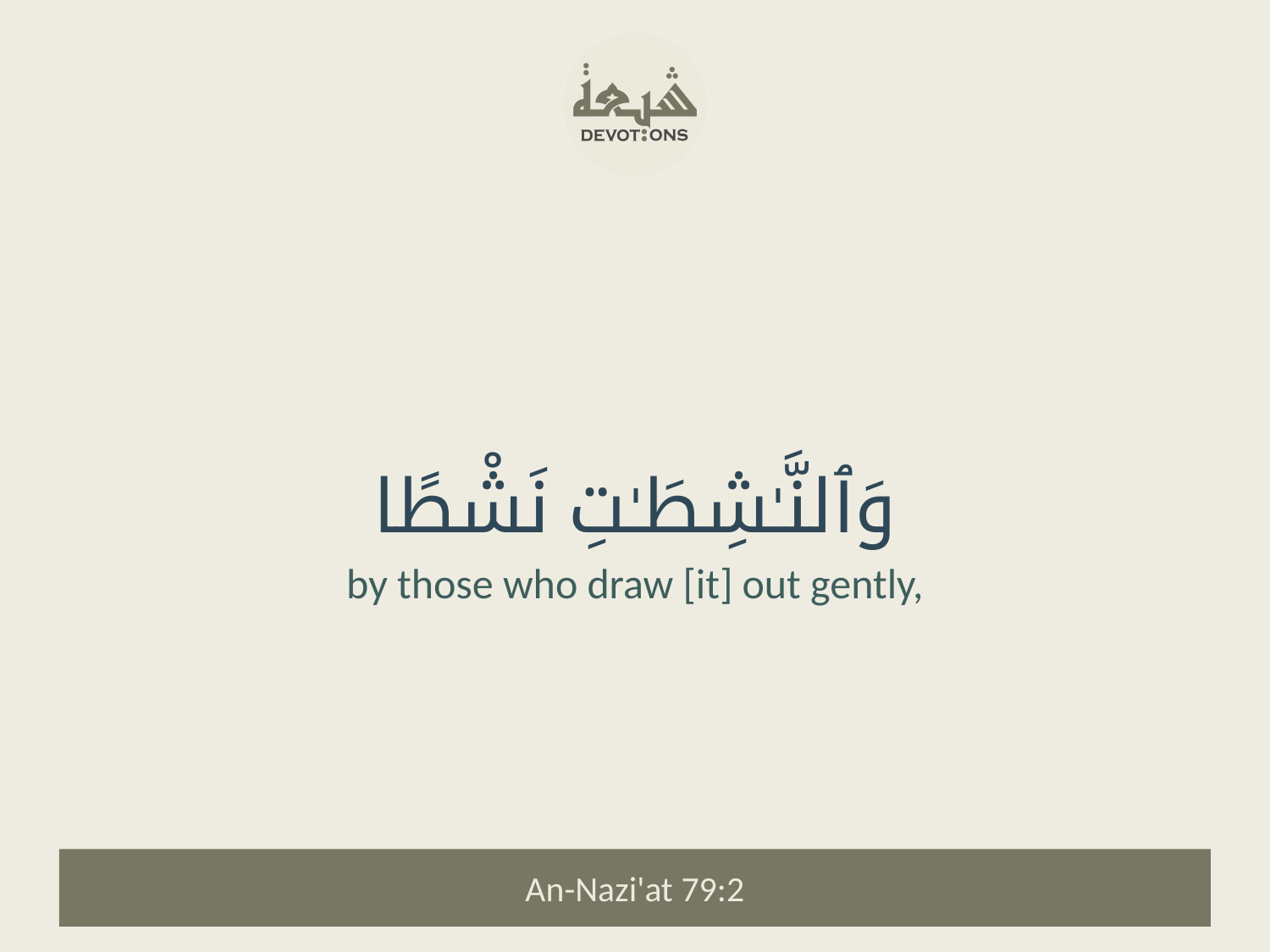

وَٱلنَّـٰشِطَـٰتِ نَشْطًا
by those who draw [it] out gently,
An-Nazi'at 79:2